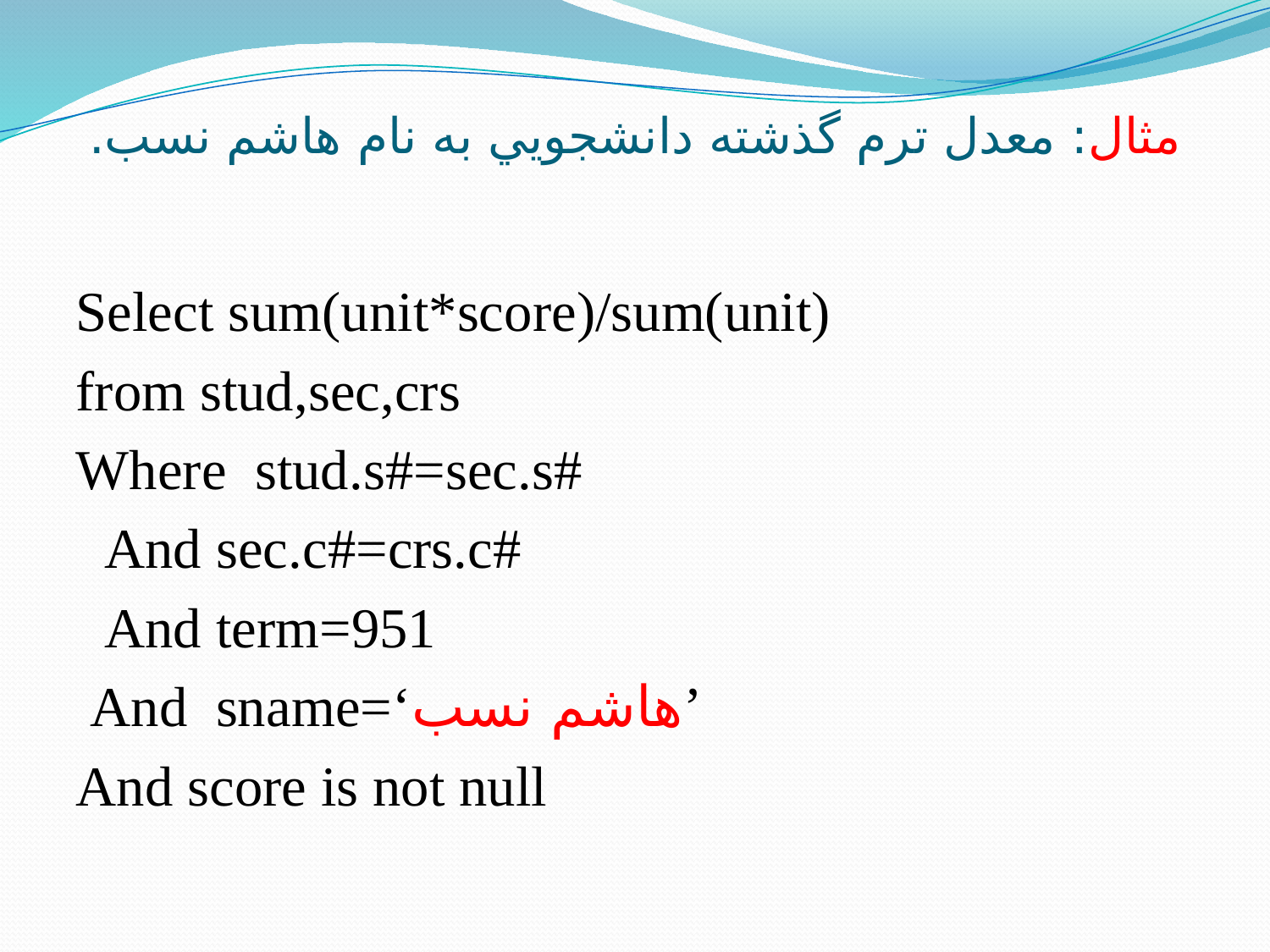

# مثال: معدل ترم گذشته دانشجويي به نام هاشم نسب.
Select sum(unit*score)/sum(unit)
from stud,sec,crs
Where  stud.s#=sec.s#
  And sec.c#=crs.c#
  And term=951
 And  sname=‘هاشم نسب’
And score is not null